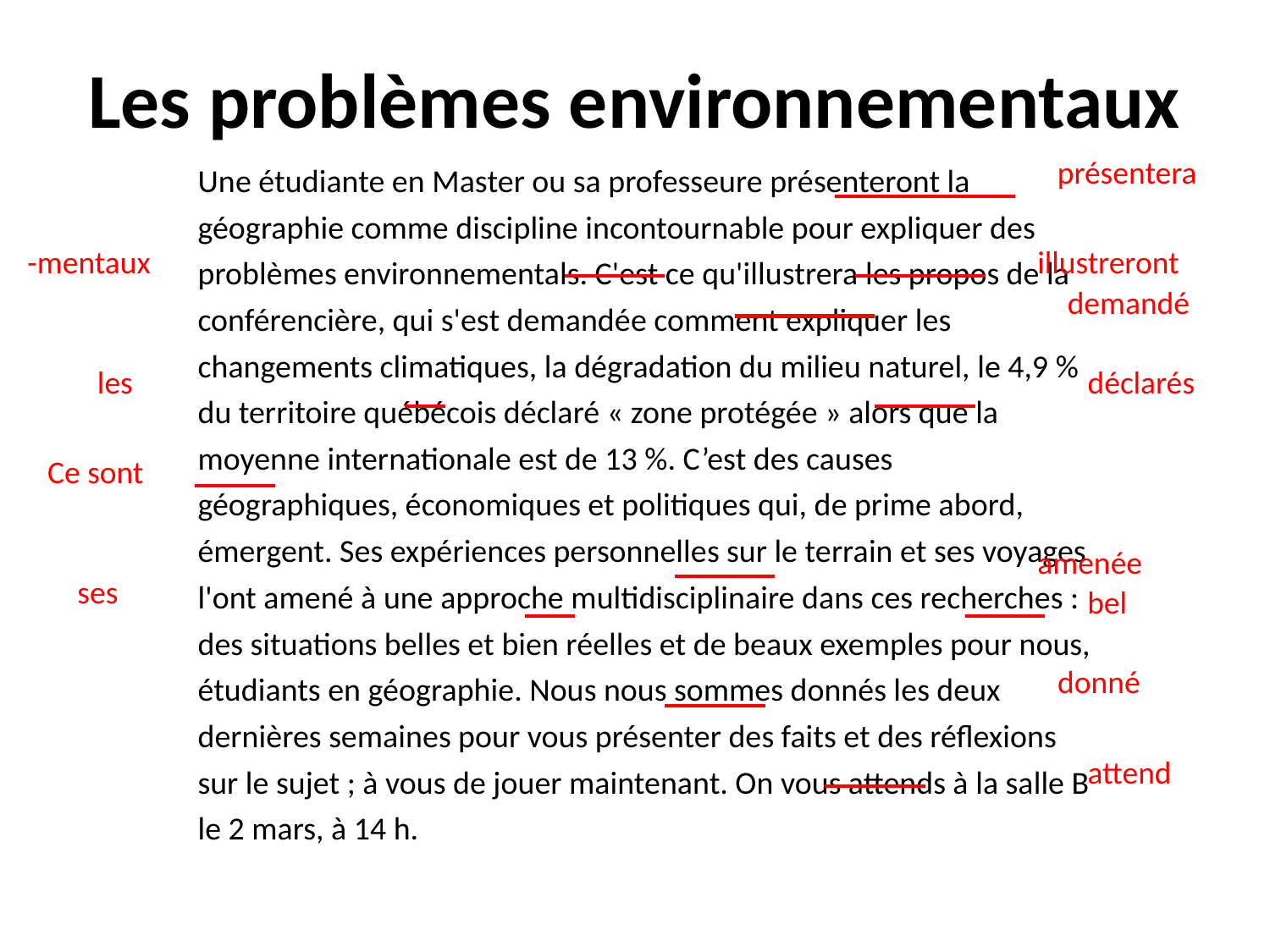

# Les problèmes environnementaux
Une étudiante en Master ou sa professeure présenteront la géographie comme discipline incontournable pour expliquer des problèmes environnementals. C'est ce qu'illustrera les propos de la conférencière, qui s'est demandée comment expliquer les changements climatiques, la dégradation du milieu naturel, le 4,9 % du territoire québécois déclaré « zone protégée » alors que la moyenne internationale est de 13 %. C’est des causes géographiques, économiques et politiques qui, de prime abord, émergent. Ses expériences personnelles sur le terrain et ses voyages l'ont amené à une approche multidisciplinaire dans ces recherches : des situations belles et bien réelles et de beaux exemples pour nous, étudiants en géographie. Nous nous sommes donnés les deux dernières semaines pour vous présenter des faits et des réflexions sur le sujet ; à vous de jouer maintenant. On vous attends à la salle B le 2 mars, à 14 h.

présentera
-mentaux
illustreront
demandé
les
déclarés
Ce sont
amenée
ses
bel
donné
attend